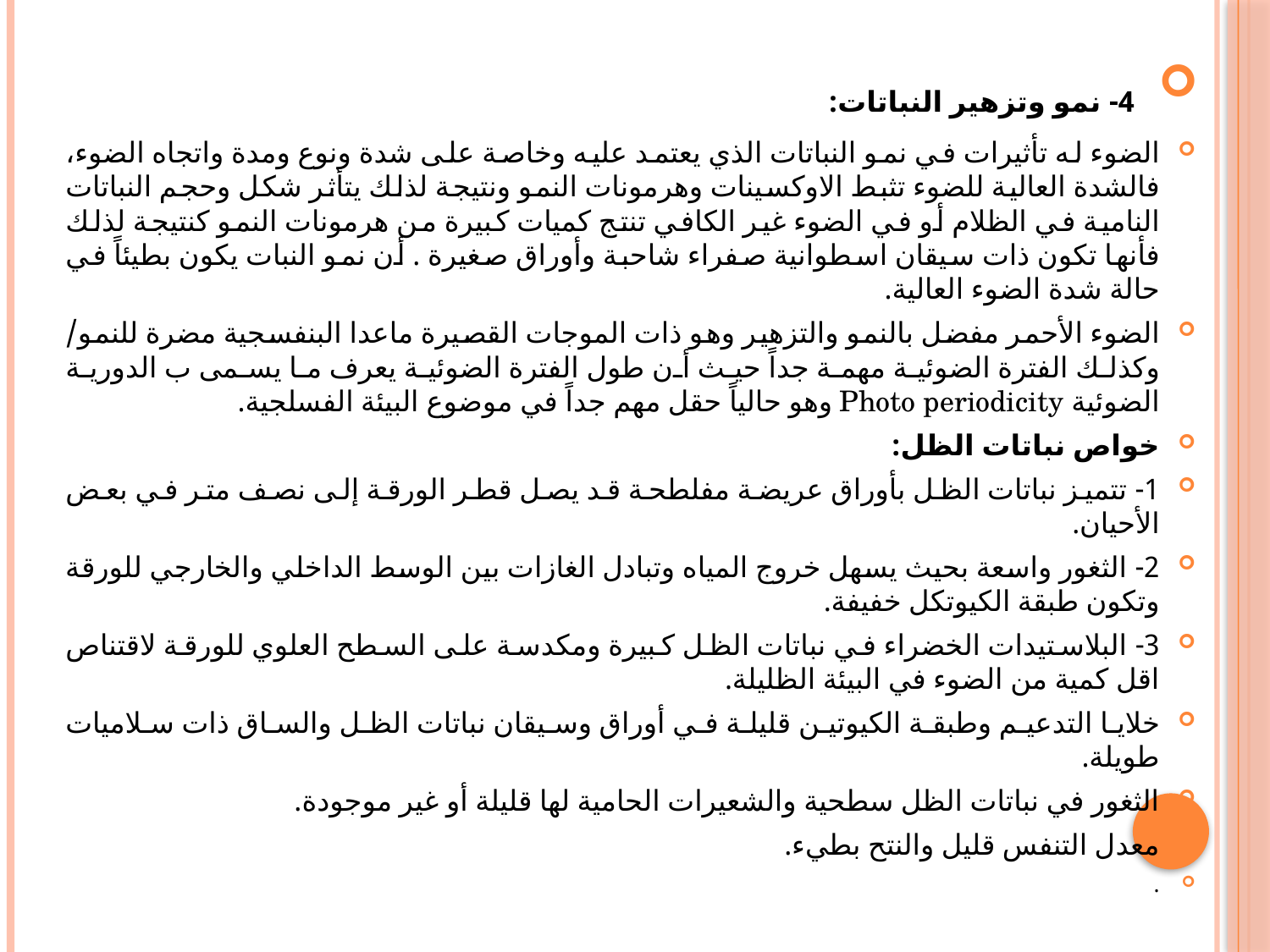

#
  4- نمو وتزهير النباتات:
الضوء له تأثيرات في نمو النباتات الذي يعتمد عليه وخاصة على شدة ونوع ومدة واتجاه الضوء، فالشدة العالية للضوء تثبط الاوكسينات وهرمونات النمو ونتيجة لذلك يتأثر شكل وحجم النباتات النامية في الظلام أو في الضوء غير الكافي تنتج كميات كبيرة من هرمونات النمو كنتيجة لذلك فأنها تكون ذات سيقان اسطوانية صفراء شاحبة وأوراق صغيرة . أن نمو النبات يكون بطيئاً في حالة شدة الضوء العالية.
الضوء الأحمر مفضل بالنمو والتزهير وهو ذات الموجات القصيرة ماعدا البنفسجية مضرة للنمو/ وكذلك الفترة الضوئية مهمة جداً حيث أن طول الفترة الضوئية يعرف ما يسمى ب الدورية الضوئية Photo periodicity وهو حالياً حقل مهم جداً في موضوع البيئة الفسلجية.
خواص نباتات الظل:
1- تتميز نباتات الظل بأوراق عريضة مفلطحة قد يصل قطر الورقة إلى نصف متر في بعض الأحيان.
2- الثغور واسعة بحيث يسهل خروج المياه وتبادل الغازات بين الوسط الداخلي والخارجي للورقة وتكون طبقة الكيوتكل خفيفة.
3- البلاستيدات الخضراء في نباتات الظل كبيرة ومكدسة على السطح العلوي للورقة لاقتناص اقل كمية من الضوء في البيئة الظليلة.
خلايا التدعيم وطبقة الكيوتين قليلة في أوراق وسيقان نباتات الظل والساق ذات سلاميات طويلة.
الثغور في نباتات الظل سطحية والشعيرات الحامية لها قليلة أو غير موجودة.
معدل التنفس قليل والنتح بطيء.
.